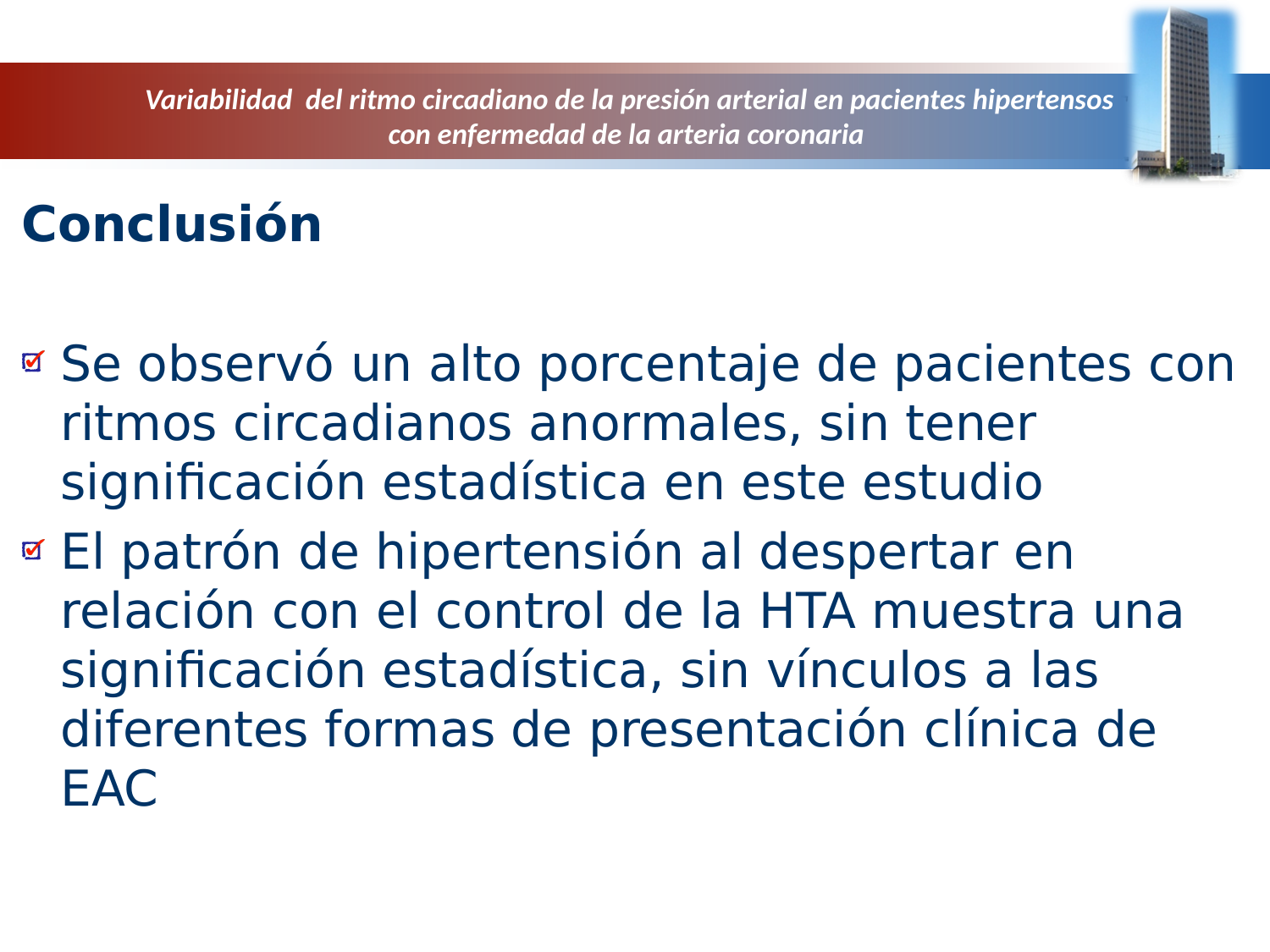

Variabilidad  del ritmo circadiano de la presión arterial en pacientes hipertensos con enfermedad de la arteria coronaria
Conclusión

Se observó un alto porcentaje de pacientes con ritmos circadianos anormales, sin tener significación estadística en este estudio
El patrón de hipertensión al despertar en relación con el control de la HTA muestra una significación estadística, sin vínculos a las diferentes formas de presentación clínica de EAC